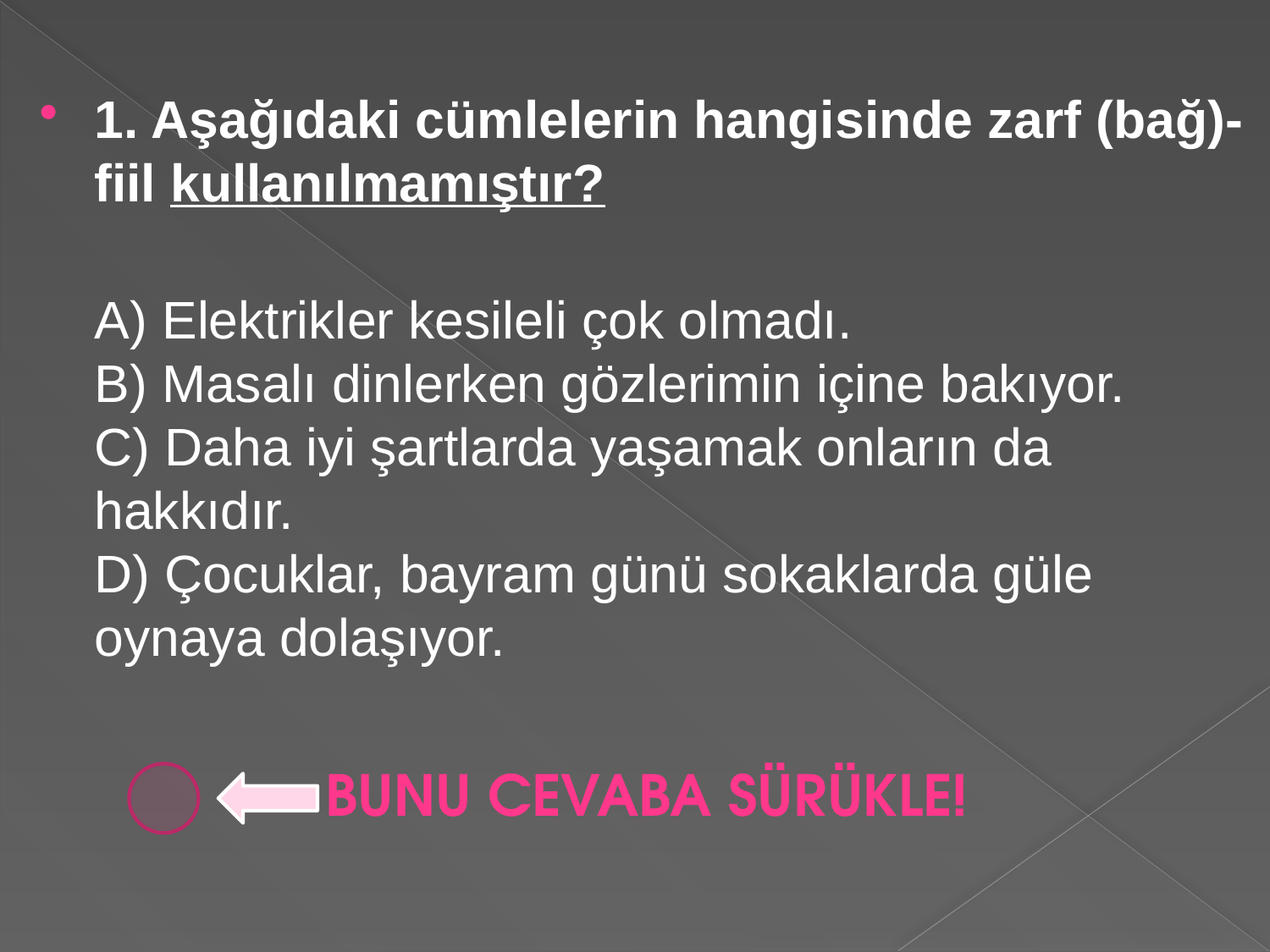

1. Aşağıdaki cümlelerin hangisinde zarf (bağ)-fiil kullanılmamıştır?
A) Elektrikler kesileli çok olmadı.
B) Masalı dinlerken gözlerimin içine bakıyor.
C) Daha iyi şartlarda yaşamak onların da hakkıdır.
D) Çocuklar, bayram günü sokaklarda güle oynaya dolaşıyor.
BUNU CEVABA SÜRÜKLE!